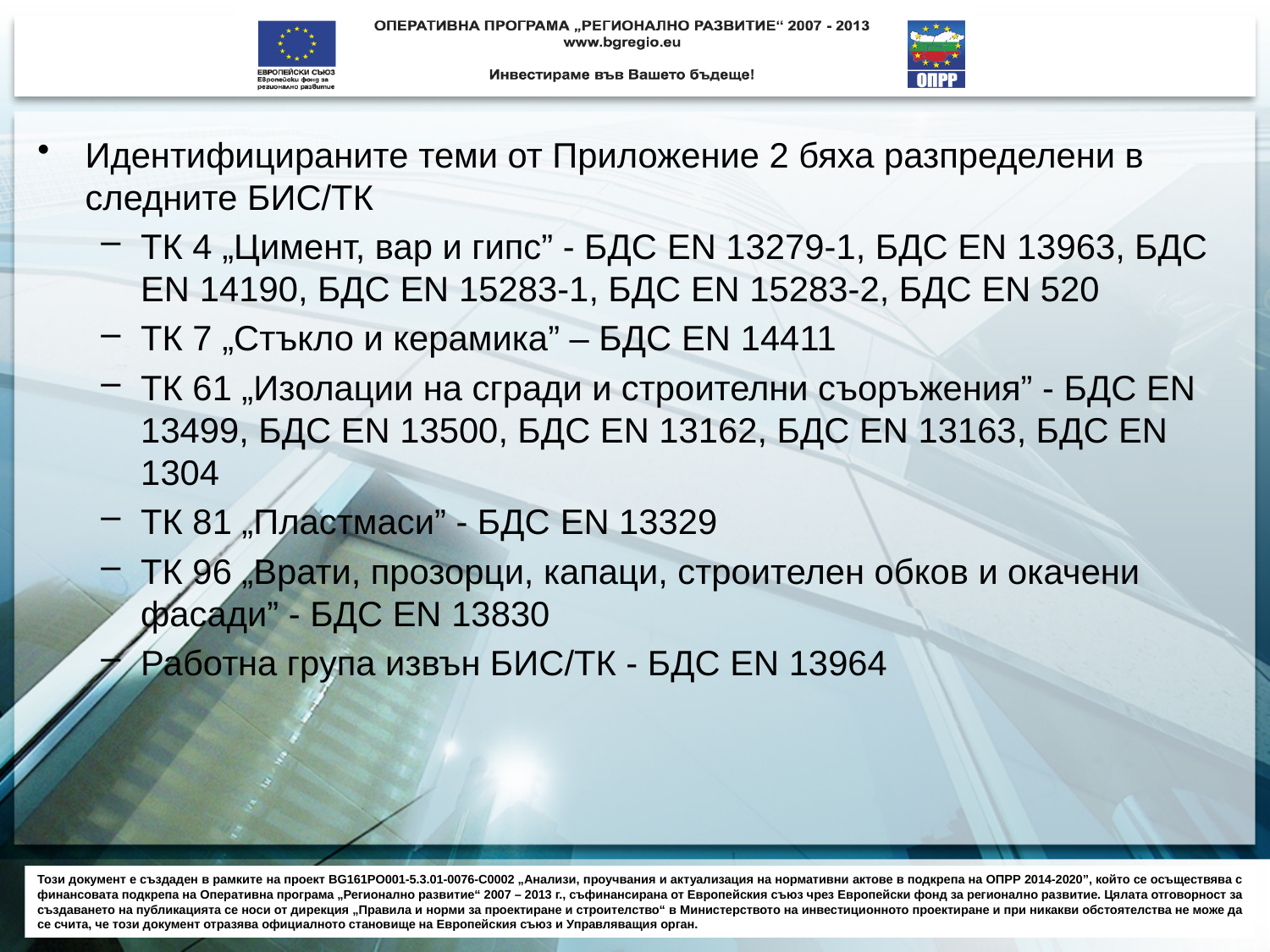

Идентифицираните теми от Приложение 2 бяха разпределени в следните БИС/ТК
ТК 4 „Цимент, вар и гипс” - БДС EN 13279-1, БДС EN 13963, БДС EN 14190, БДС EN 15283-1, БДС EN 15283-2, БДС EN 520
ТК 7 „Стъкло и керамика” – БДС EN 14411
ТК 61 „Изолации на сгради и строителни съоръжения” - БДС EN 13499, БДС EN 13500, БДС EN 13162, БДС EN 13163, БДС EN 1304
ТК 81 „Пластмаси” - БДС EN 13329
ТК 96 „Врати, прозорци, капаци, строителен обков и окачени фасади” - БДС EN 13830
Работна група извън БИС/ТК - БДС EN 13964